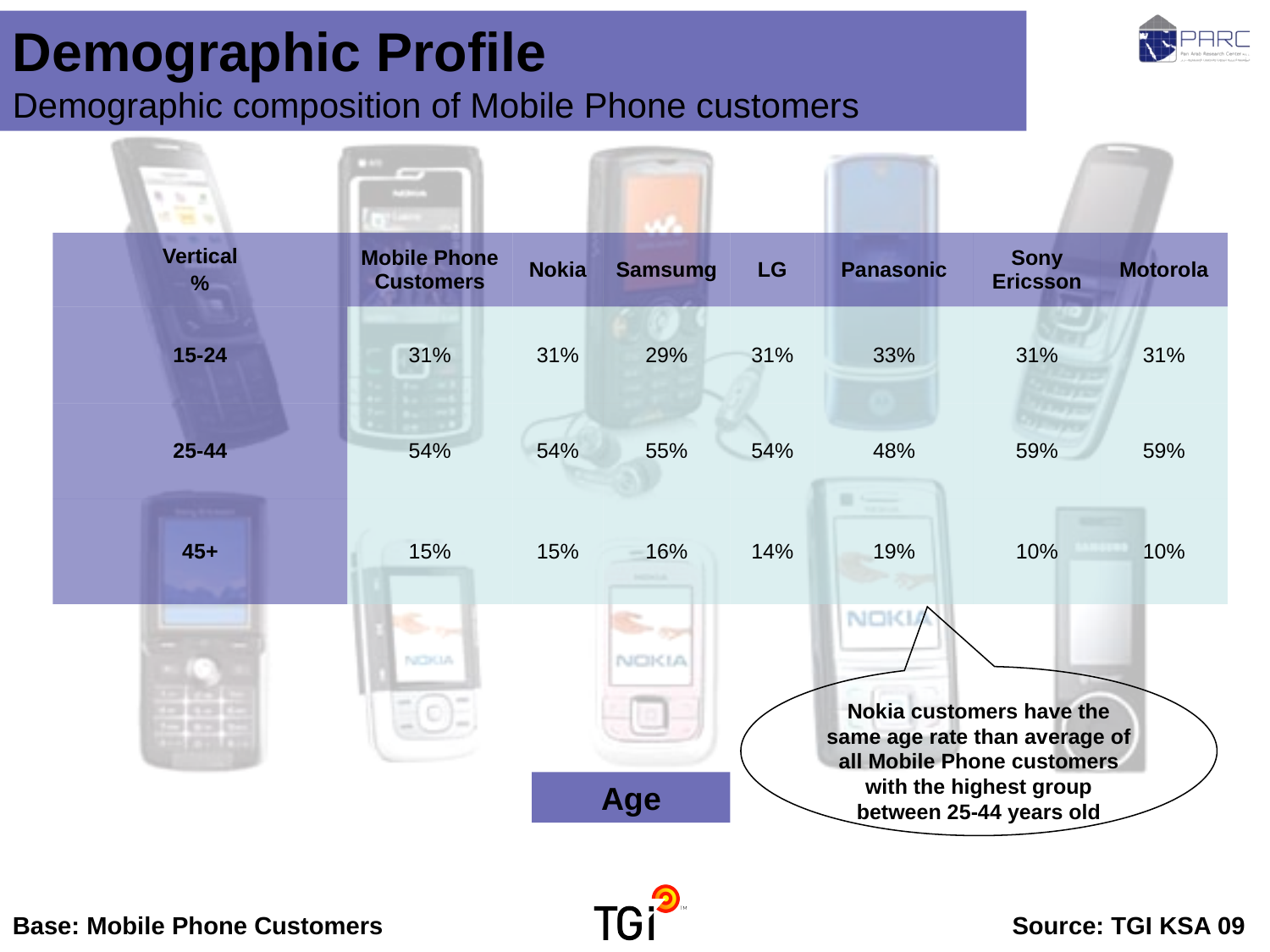

Demographic Profile                                 Demographic composition of Mobile Phone customers
| Vertical % | Mobile Phone Customers | Nokia | Samsumg | LG | Panasonic | Sony Ericsson | Motorola |
| --- | --- | --- | --- | --- | --- | --- | --- |
| 15-24 | 31% | 31% | 29% | 31% | 33% | 31% | 31% |
| 25-44 | 54% | 54% | 55% | 54% | 48% | 59% | 59% |
| 45+ | 15% | 15% | 16% | 14% | 19% | 10% | 10% |
Nokia customers have the same age rate than average of all Mobile Phone customers with the highest group between 25-44 years old
Age
Base: Mobile Phone Customers	Source: TGI KSA 09